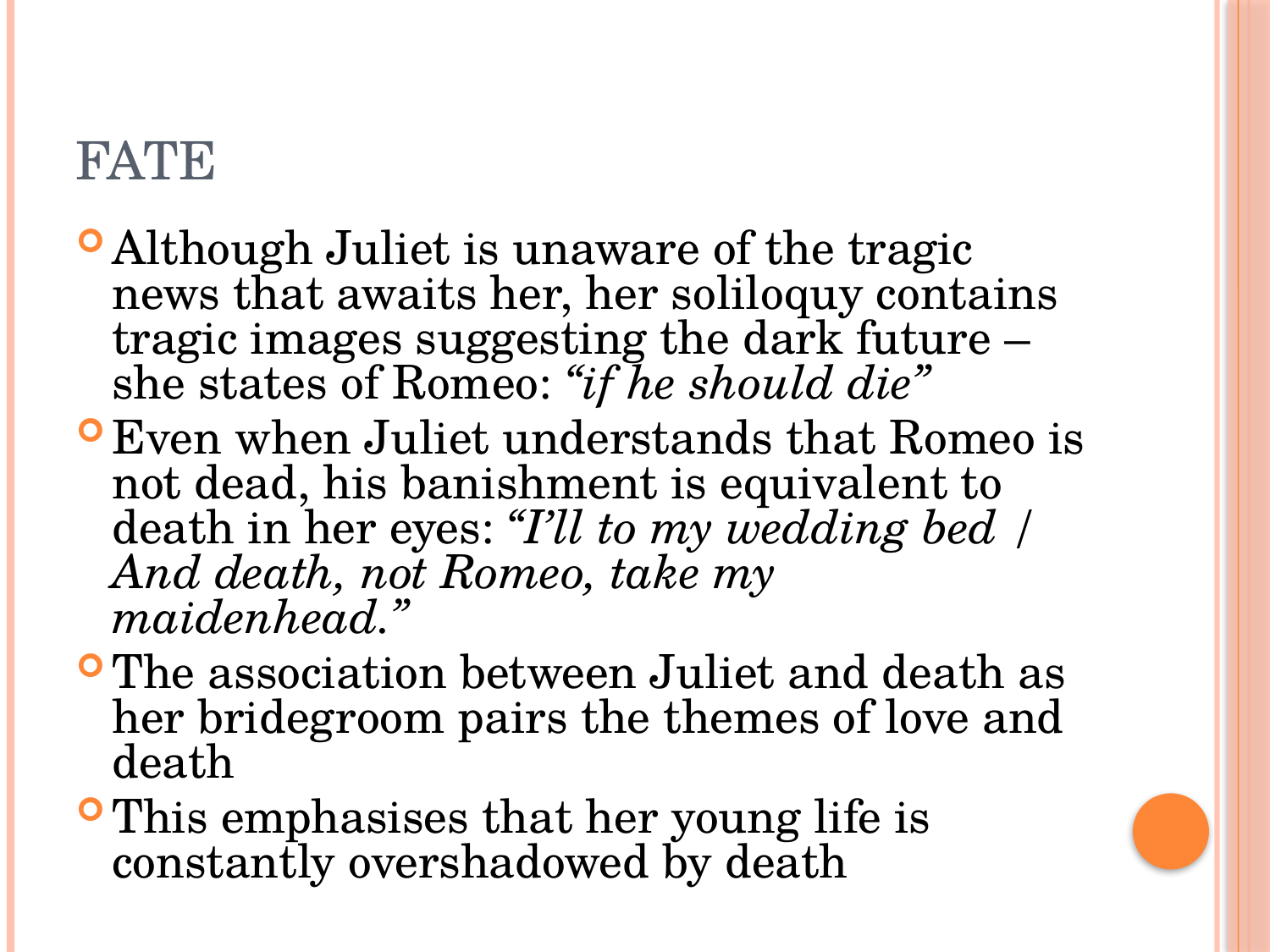

# Fate
Although Juliet is unaware of the tragic news that awaits her, her soliloquy contains tragic images suggesting the dark future – she states of Romeo: “if he should die”
Even when Juliet understands that Romeo is not dead, his banishment is equivalent to death in her eyes: “I’ll to my wedding bed / And death, not Romeo, take my maidenhead.”
The association between Juliet and death as her bridegroom pairs the themes of love and death
This emphasises that her young life is constantly overshadowed by death